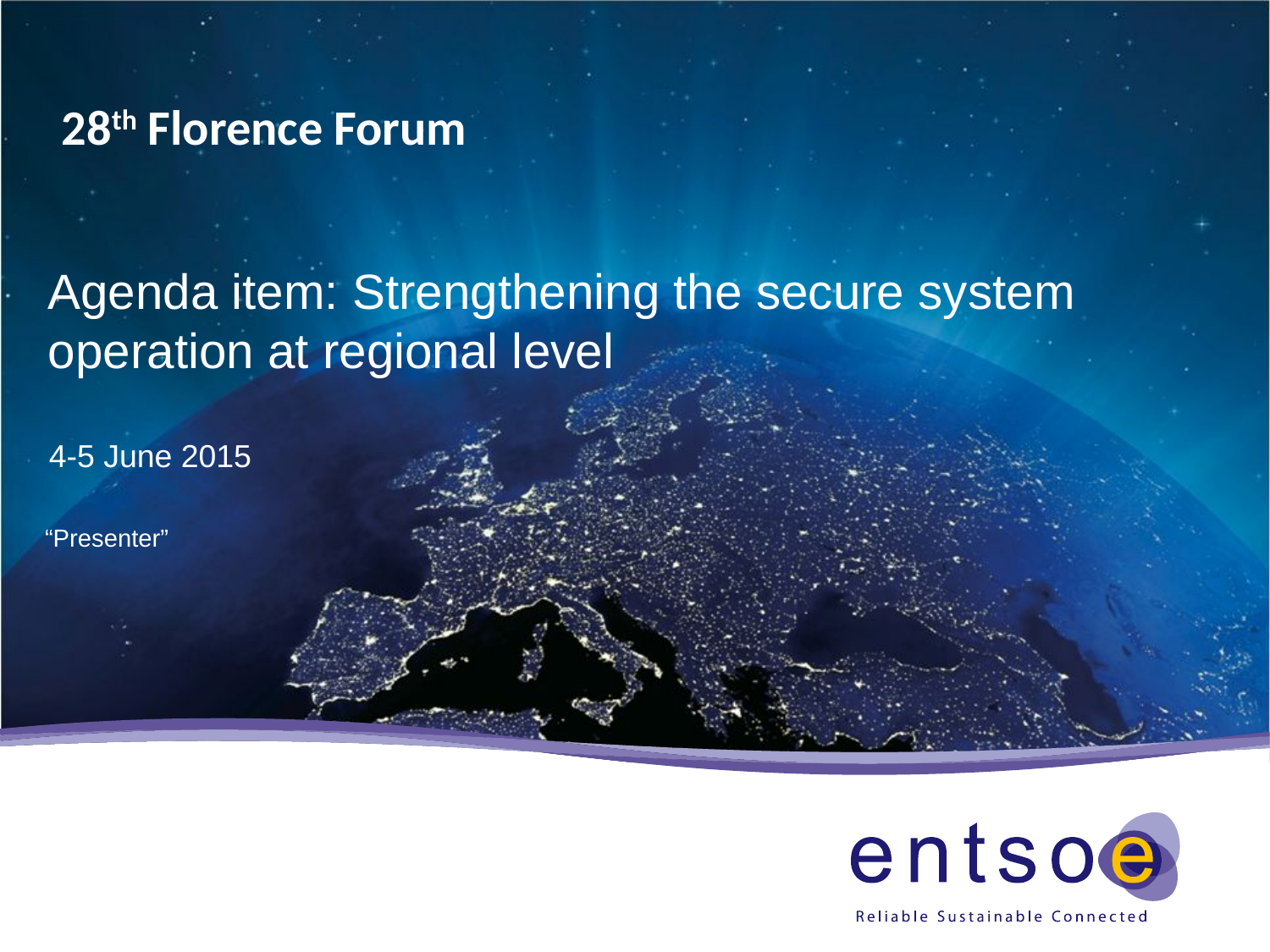

28th Florence Forum
Agenda item: Strengthening the secure system operation at regional level
4-5 June 2015
“Presenter”